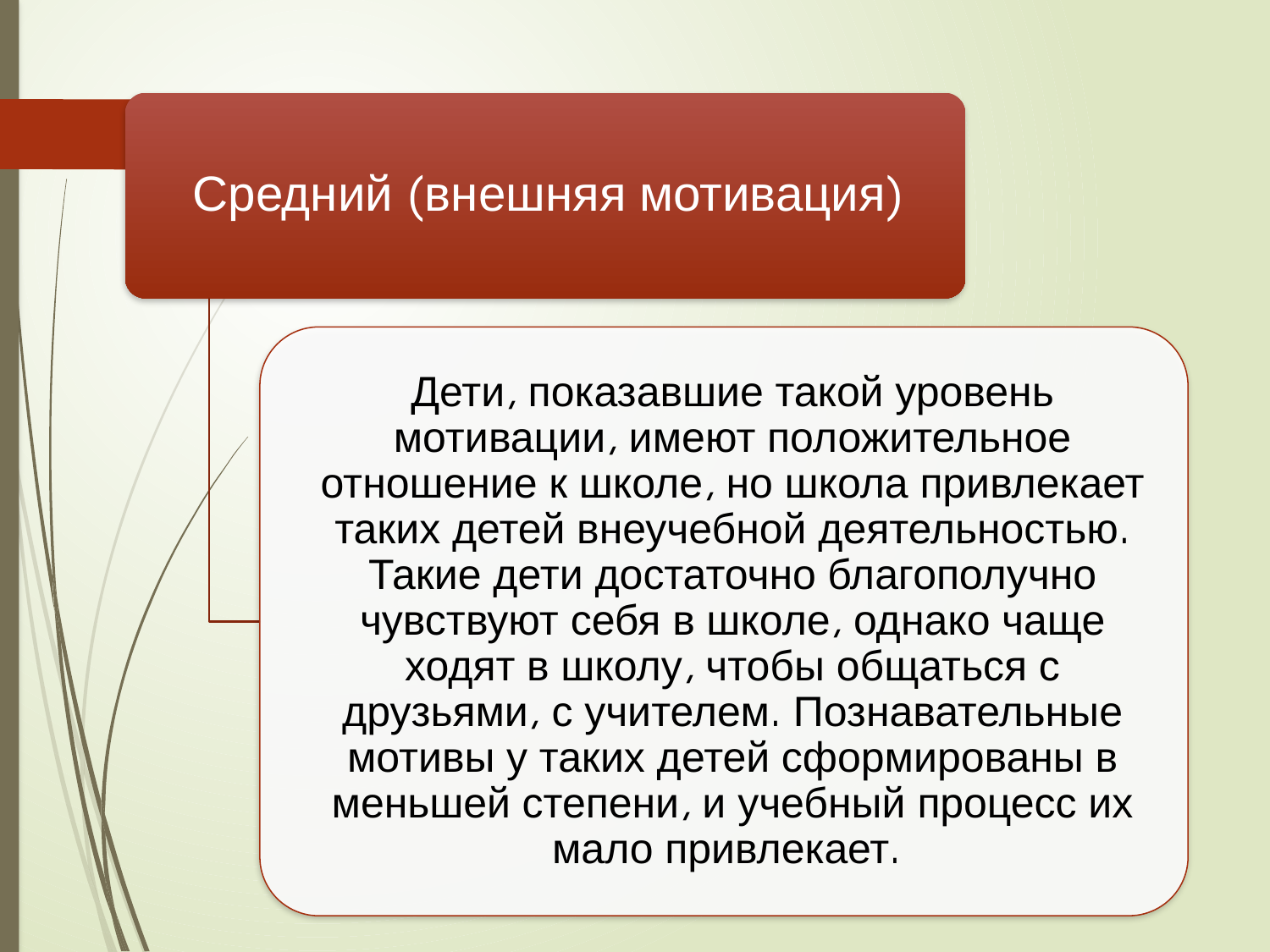

Средний (внешняя мотивация)
Дети, показавшие такой уровень мотивации, имеют положительное отношение к школе, но школа привлекает таких детей внеучебной деятельностью. Такие дети достаточно благополучно чувствуют себя в школе, однако чаще ходят в школу, чтобы общаться с друзьями, с учителем. Познавательные мотивы у таких детей сформированы в меньшей степени, и учебный процесс их мало привлекает.